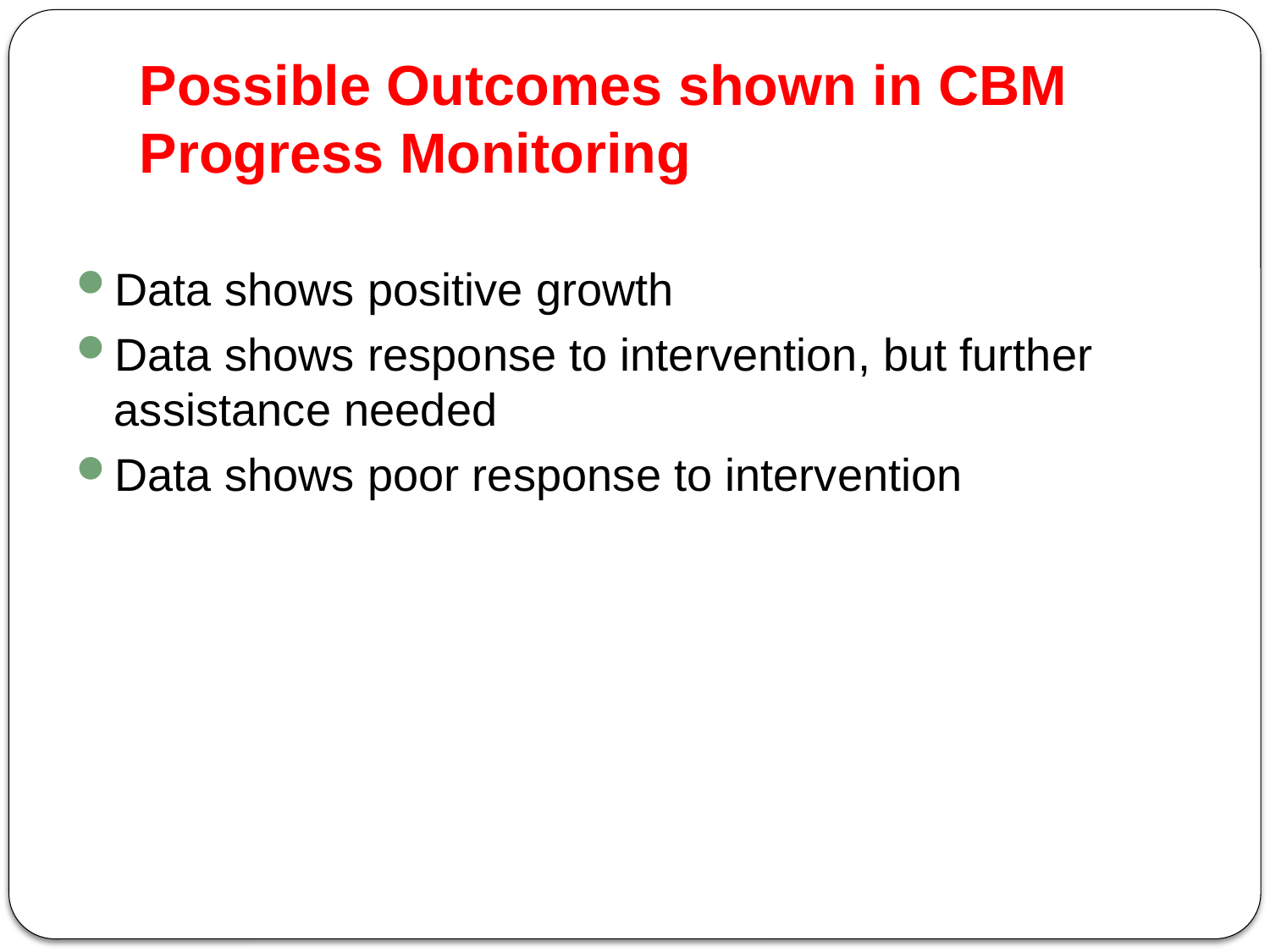

# Possible Outcomes shown in CBM Progress Monitoring
Data shows positive growth
Data shows response to intervention, but further assistance needed
Data shows poor response to intervention